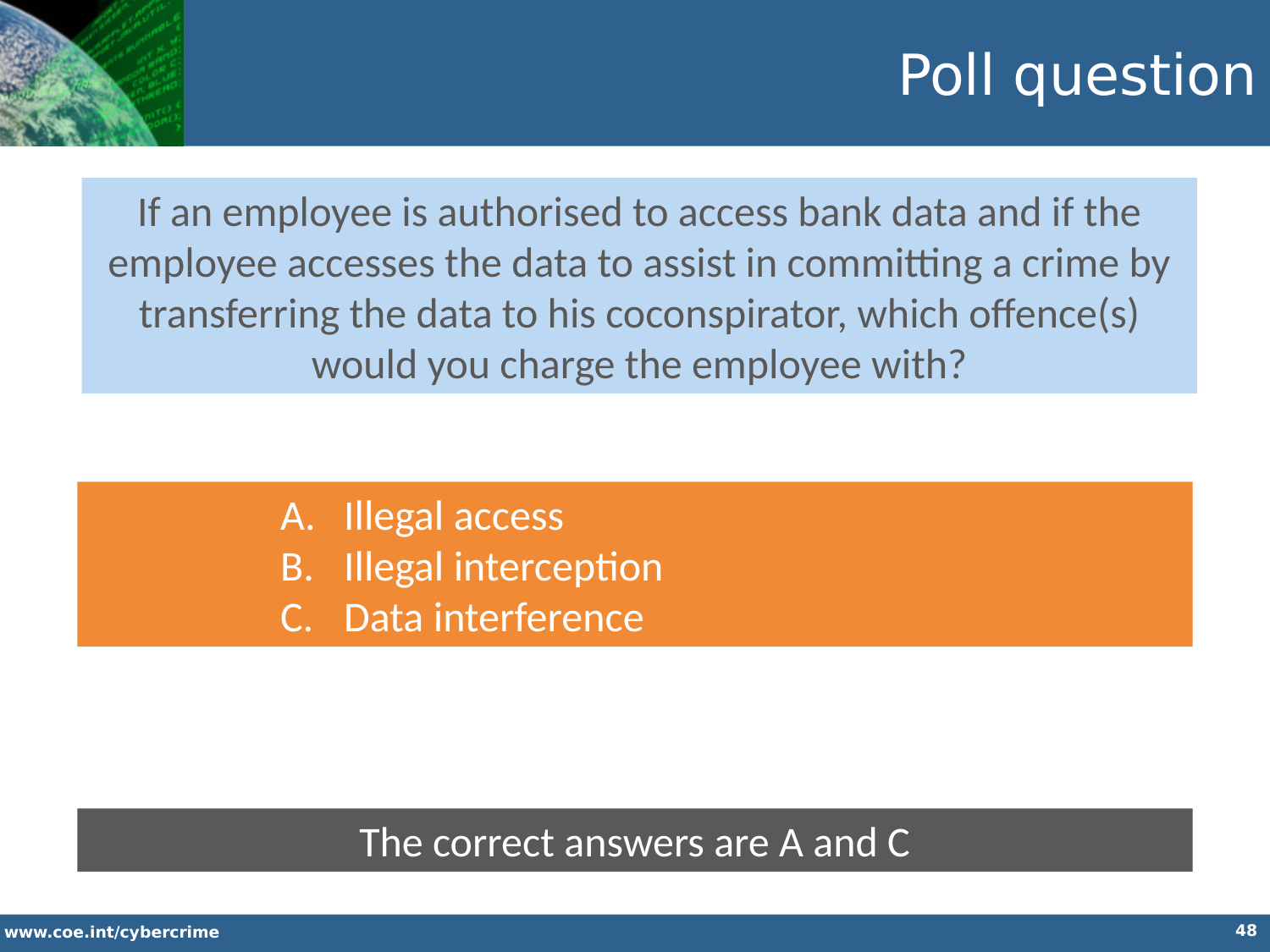

Poll question
If an employee is authorised to access bank data and if the employee accesses the data to assist in committing a crime by transferring the data to his coconspirator, which offence(s) would you charge the employee with?
Illegal access
Illegal interception
Data interference
The correct answers are A and C